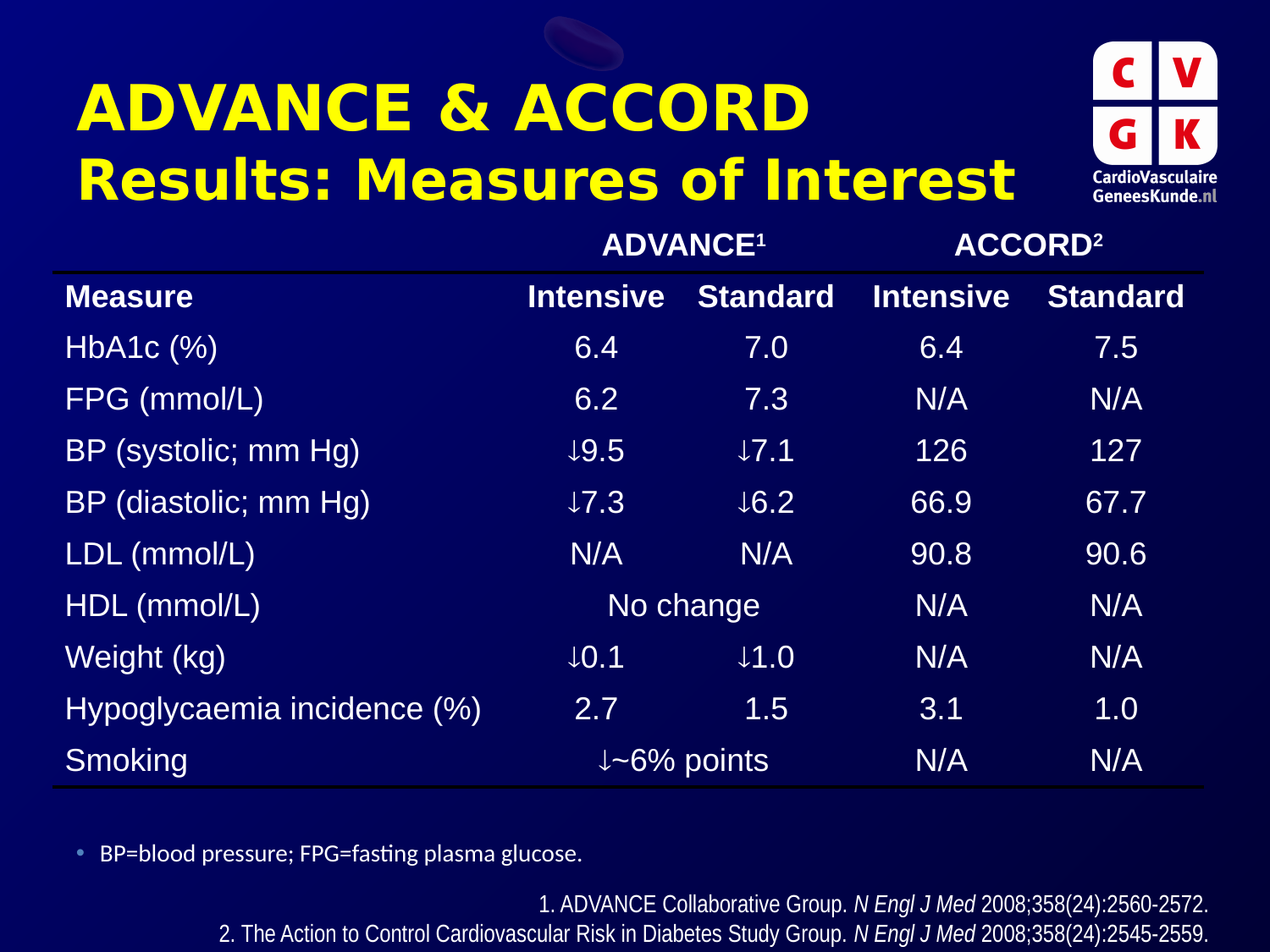

ADVANCE & ACCORD
Results: Measures of Interest
|  | ADVANCE1 |  | ACCORD2 |  |
| --- | --- | --- | --- | --- |
| Measure | Intensive | Standard | Intensive | Standard |
| HbA1c (%) | 6.4 | 7.0 | 6.4 | 7.5 |
| FPG (mmol/L) | 6.2 | 7.3 | N/A | N/A |
| BP (systolic; mm Hg) | ↓9.5 | ↓7.1 | 126 | 127 |
| BP (diastolic; mm Hg) | ↓7.3 | ↓6.2 | 66.9 | 67.7 |
| LDL (mmol/L) | N/A | N/A | 90.8 | 90.6 |
| HDL (mmol/L) | No change |  | N/A | N/A |
| Weight (kg) | ↓0.1 | ↓1.0 | N/A | N/A |
| Hypoglycaemia incidence (%) | 2.7 | 1.5 | 3.1 | 1.0 |
| Smoking | ↓~6% points |  | N/A | N/A |
BP=blood pressure; FPG=fasting plasma glucose.
1. ADVANCE Collaborative Group. N Engl J Med 2008;358(24):2560-2572.
2. The Action to Control Cardiovascular Risk in Diabetes Study Group. N Engl J Med 2008;358(24):2545-2559.